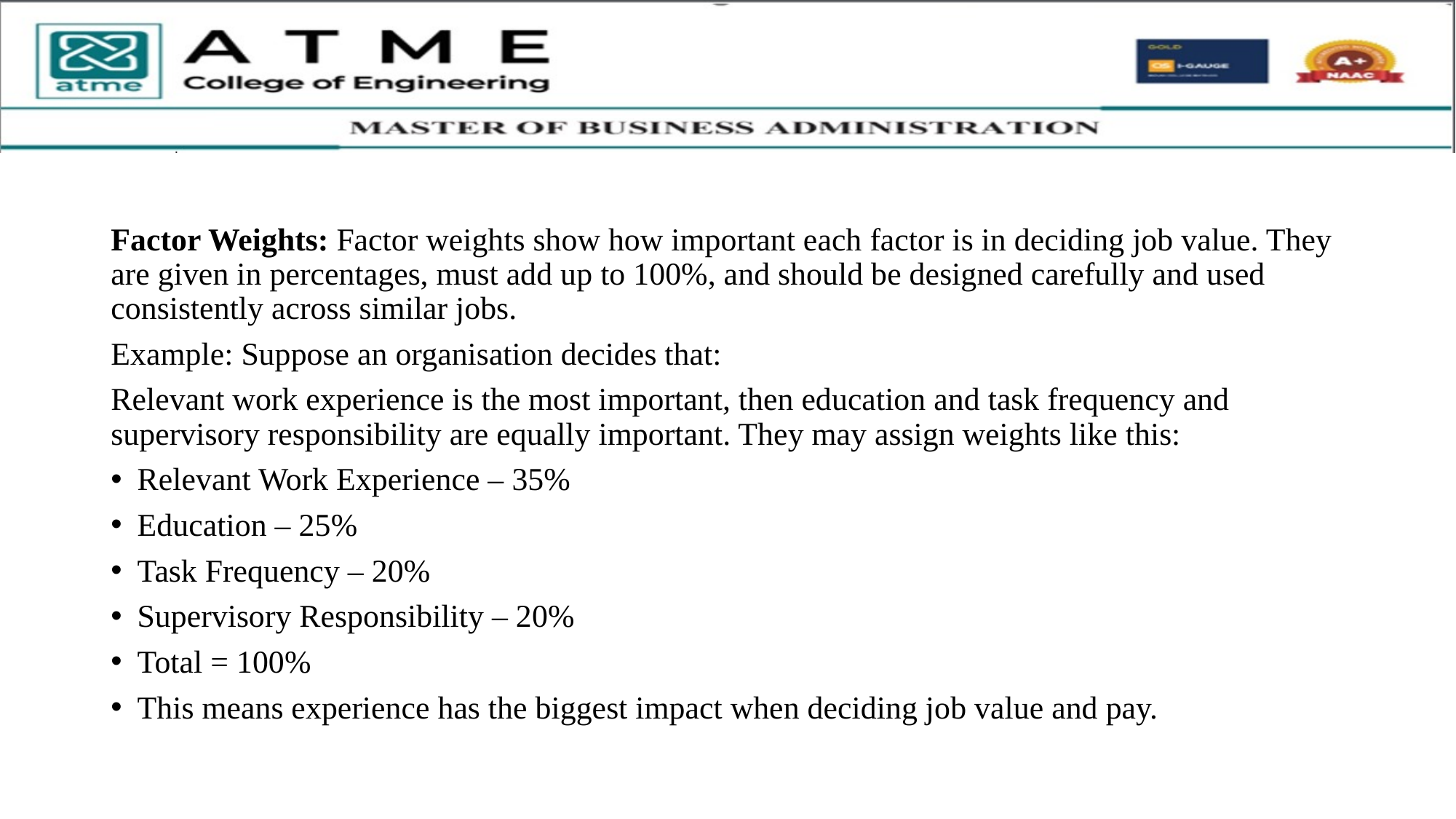

Factor Weights: Factor weights show how important each factor is in deciding job value. They are given in percentages, must add up to 100%, and should be designed carefully and used consistently across similar jobs.
Example: Suppose an organisation decides that:
Relevant work experience is the most important, then education and task frequency and supervisory responsibility are equally important. They may assign weights like this:
Relevant Work Experience – 35%
Education – 25%
Task Frequency – 20%
Supervisory Responsibility – 20%
Total = 100%
This means experience has the biggest impact when deciding job value and pay.